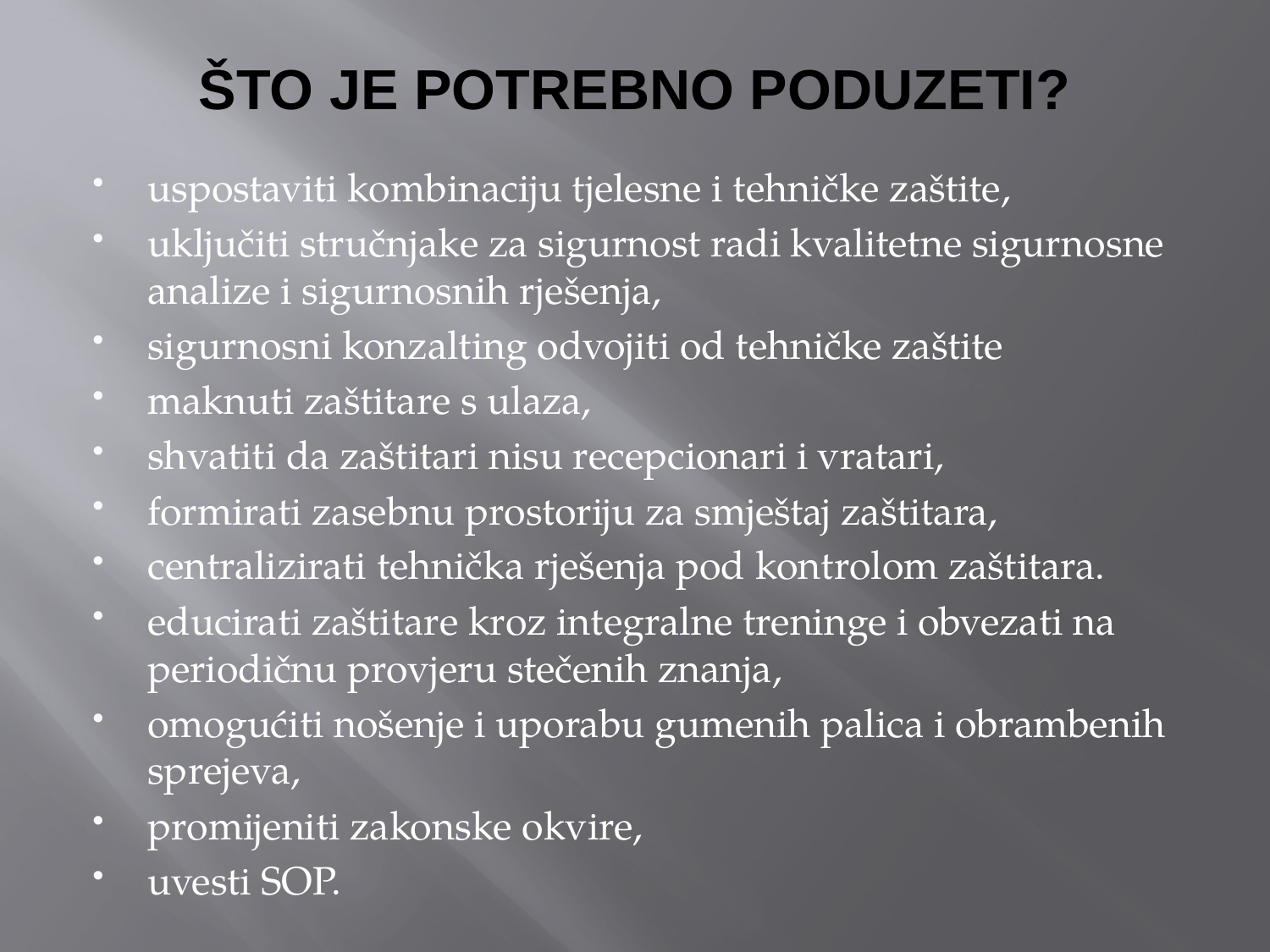

# ŠTO JE POTREBNO PODUZETI?
uspostaviti kombinaciju tjelesne i tehničke zaštite,
uključiti stručnjake za sigurnost radi kvalitetne sigurnosne analize i sigurnosnih rješenja,
sigurnosni konzalting odvojiti od tehničke zaštite
maknuti zaštitare s ulaza,
shvatiti da zaštitari nisu recepcionari i vratari,
formirati zasebnu prostoriju za smještaj zaštitara,
centralizirati tehnička rješenja pod kontrolom zaštitara.
educirati zaštitare kroz integralne treninge i obvezati na periodičnu provjeru stečenih znanja,
omogućiti nošenje i uporabu gumenih palica i obrambenih sprejeva,
promijeniti zakonske okvire,
uvesti SOP.